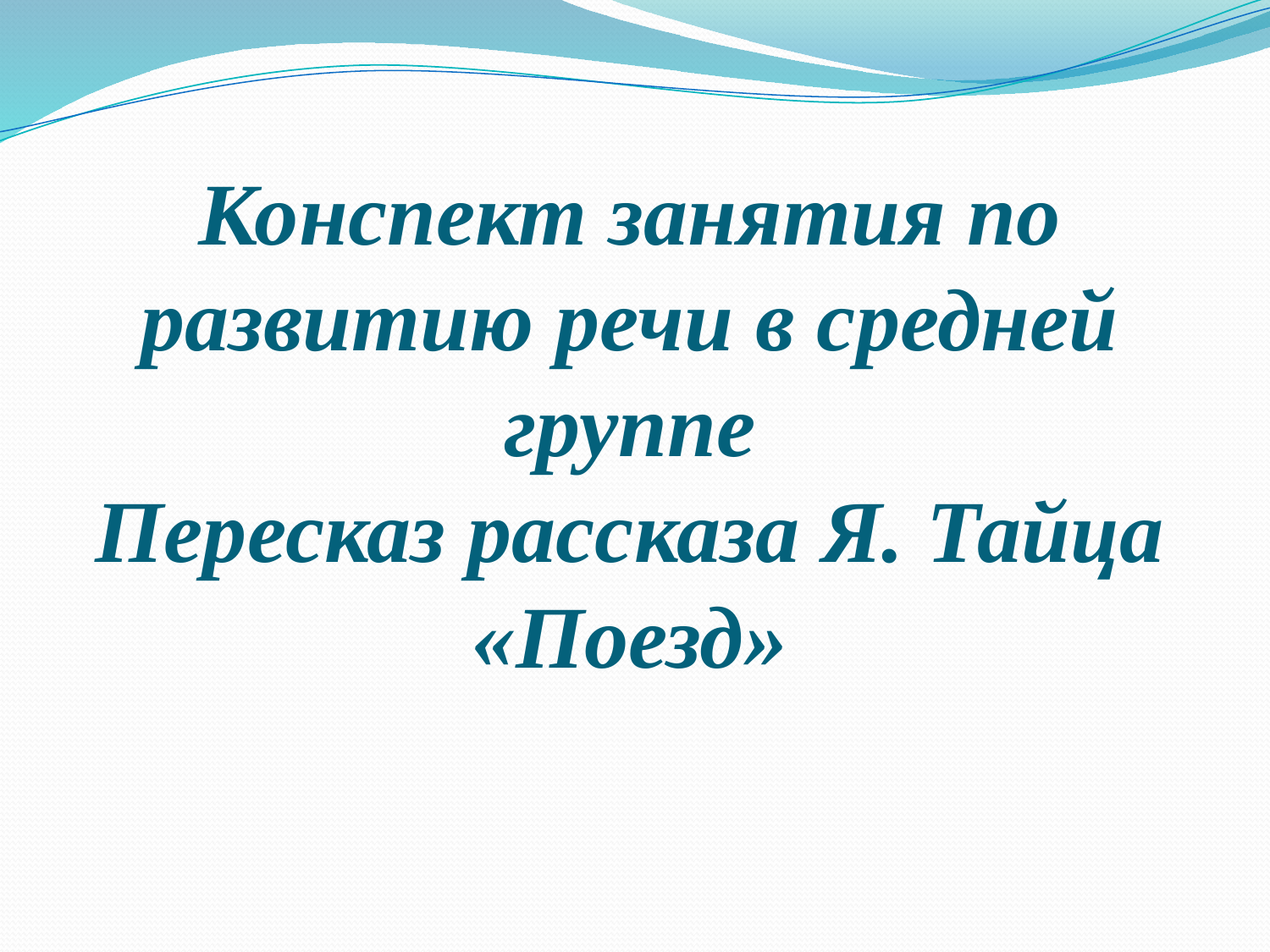

# Конспект занятия по развитию речи в средней группе Пересказ рассказа Я. Тайца «Поезд»